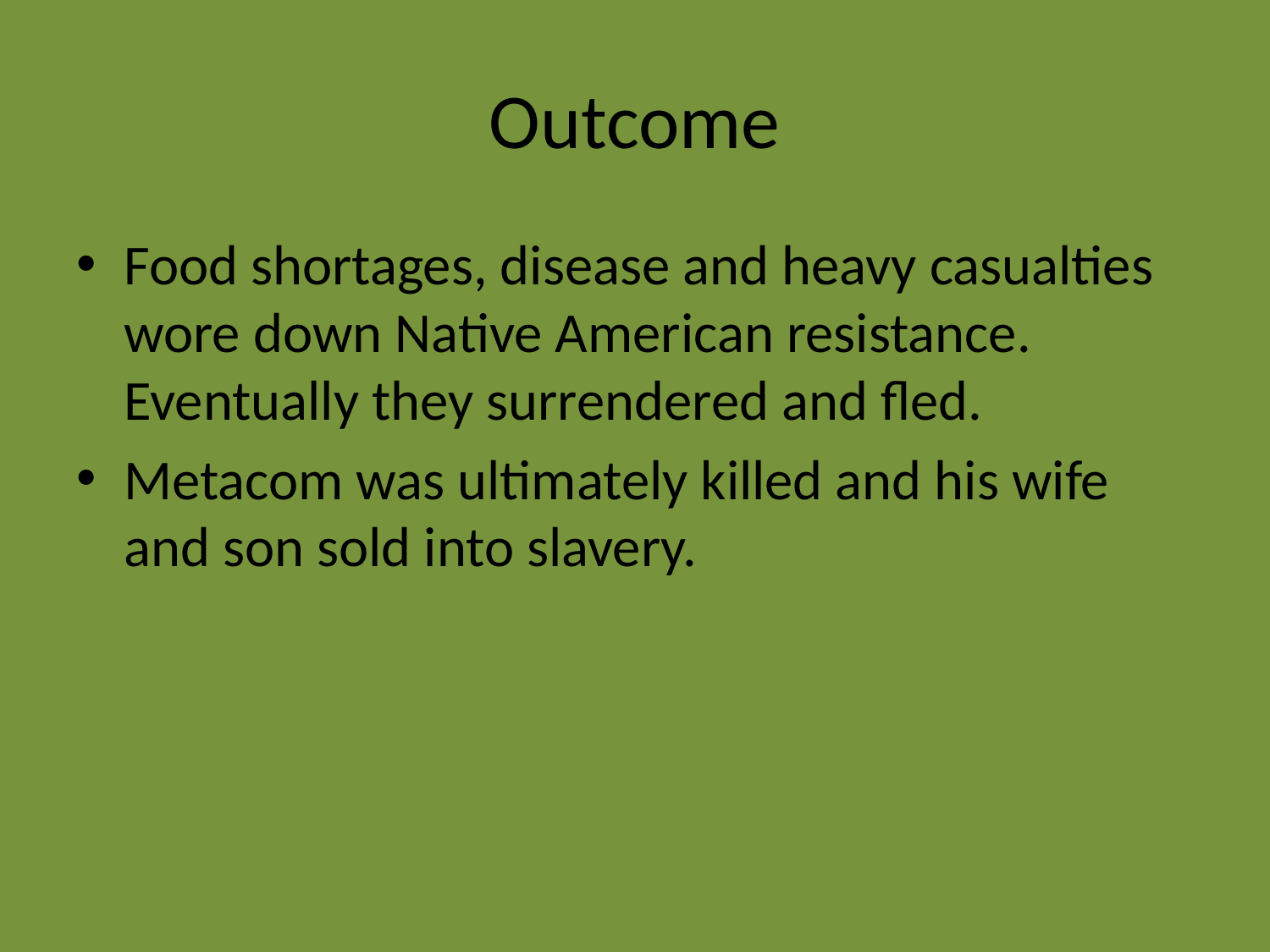

# Outcome
Food shortages, disease and heavy casualties wore down Native American resistance. Eventually they surrendered and fled.
Metacom was ultimately killed and his wife and son sold into slavery.